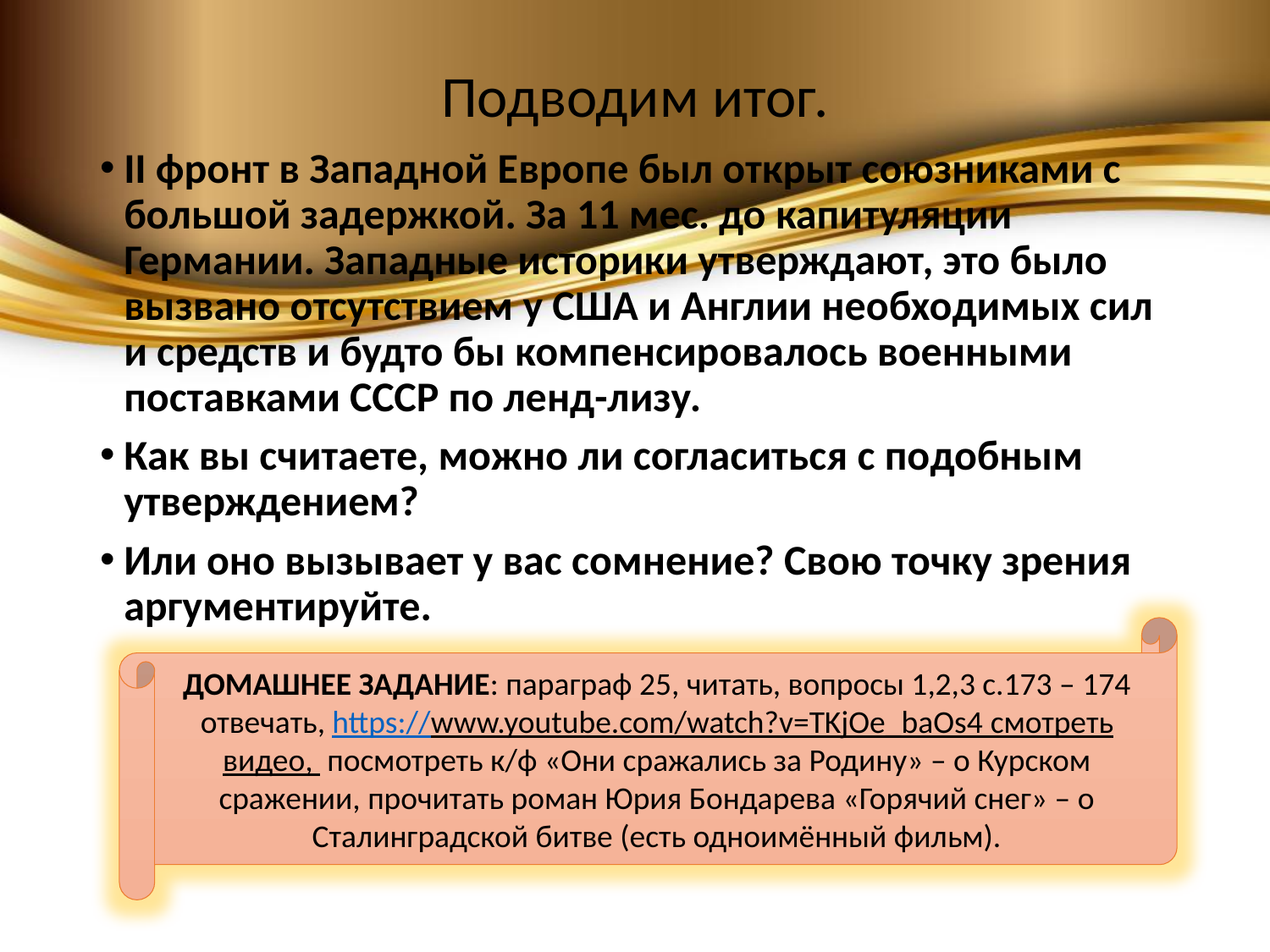

# Подводим итог.
II фронт в Западной Европе был открыт союзниками с большой задержкой. За 11 мес. до капитуляции Германии. Западные историки утверждают, это было вызвано отсутствием у США и Англии необходимых сил и средств и будто бы компенсировалось военными поставками СССР по ленд-лизу.
Как вы считаете, можно ли согласиться с подобным утверждением?
Или оно вызывает у вас сомнение? Свою точку зрения аргументируйте.

ДОМАШНЕЕ ЗАДАНИЕ: параграф 25, читать, вопросы 1,2,3 с.173 – 174 отвечать, https://www.youtube.com/watch?v=TKjOe_baOs4 смотреть видео,  посмотреть к/ф «Они сражались за Родину» – о Курском сражении, прочитать роман Юрия Бондарева «Горячий снег» – о Сталинградской битве (есть одноимённый фильм).